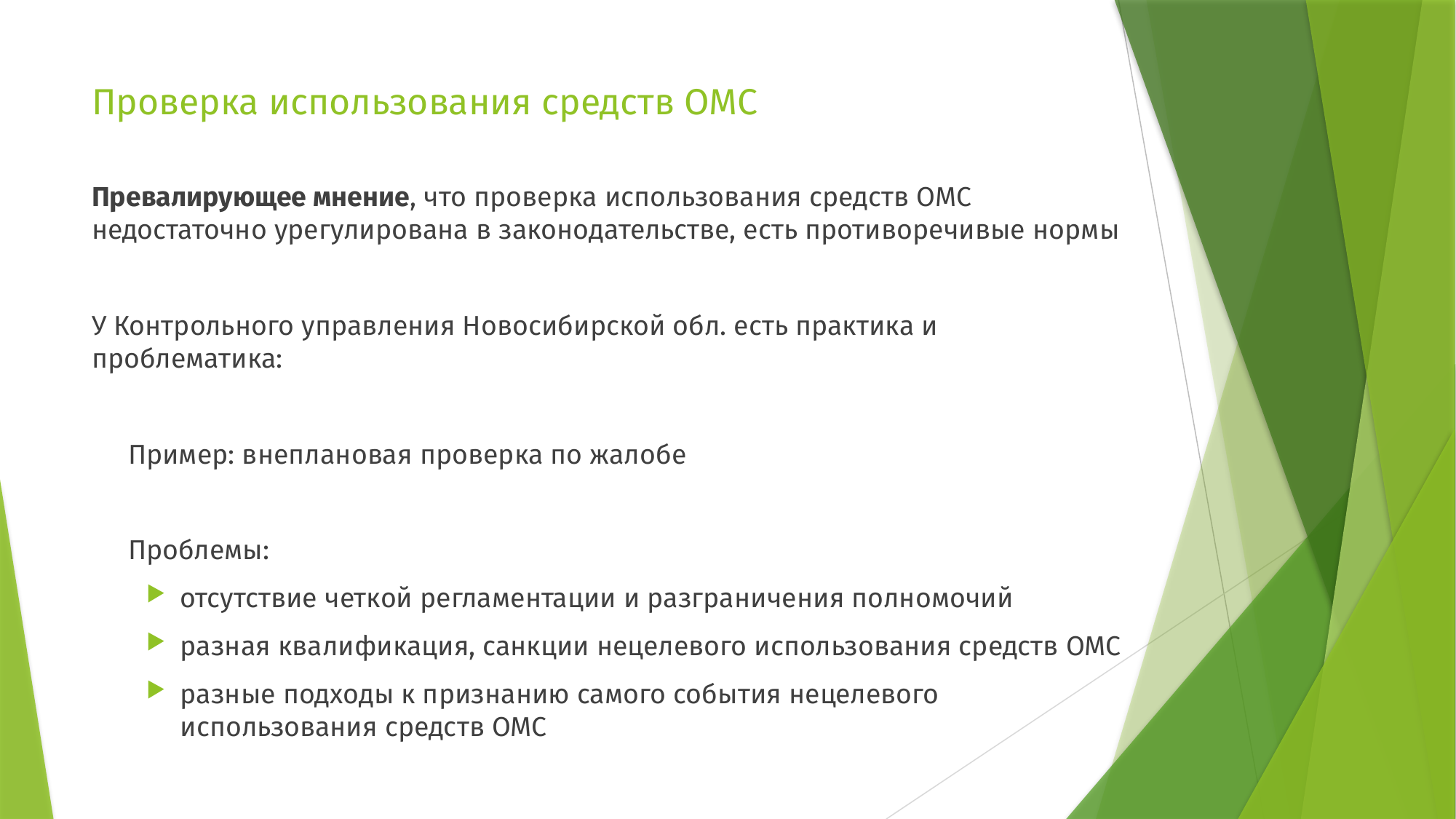

# Проверка использования средств ОМС
Превалирующее мнение, что проверка использования средств ОМС недостаточно урегулирована в законодательстве, есть противоречивые нормы

У Контрольного управления Новосибирской обл. есть практика и проблематика:

     Пример: внеплановая проверка по жалобе

     Проблемы:
отсутствие четкой регламентации и разграничения полномочий
разная квалификация, санкции нецелевого использования средств ОМС
разные подходы к признанию самого события нецелевого использования средств ОМС